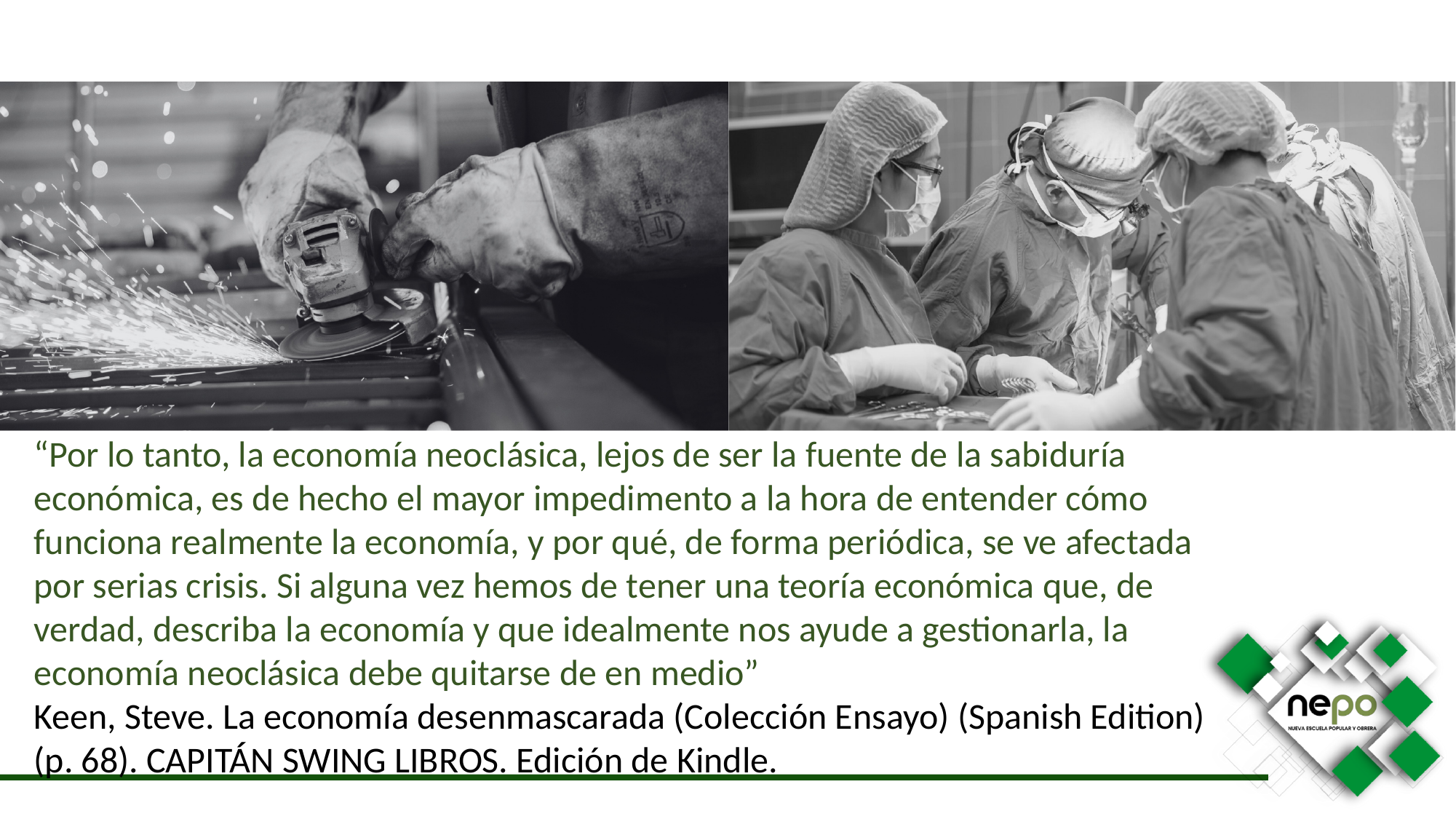

“Por lo tanto, la economía neoclásica, lejos de ser la fuente de la sabiduría económica, es de hecho el mayor impedimento a la hora de entender cómo funciona realmente la economía, y por qué, de forma periódica, se ve afectada por serias crisis. Si alguna vez hemos de tener una teoría económica que, de verdad, describa la economía y que idealmente nos ayude a gestionarla, la economía neoclásica debe quitarse de en medio”
Keen, Steve. La economía desenmascarada (Colección Ensayo) (Spanish Edition) (p. 68). CAPITÁN SWING LIBROS. Edición de Kindle.